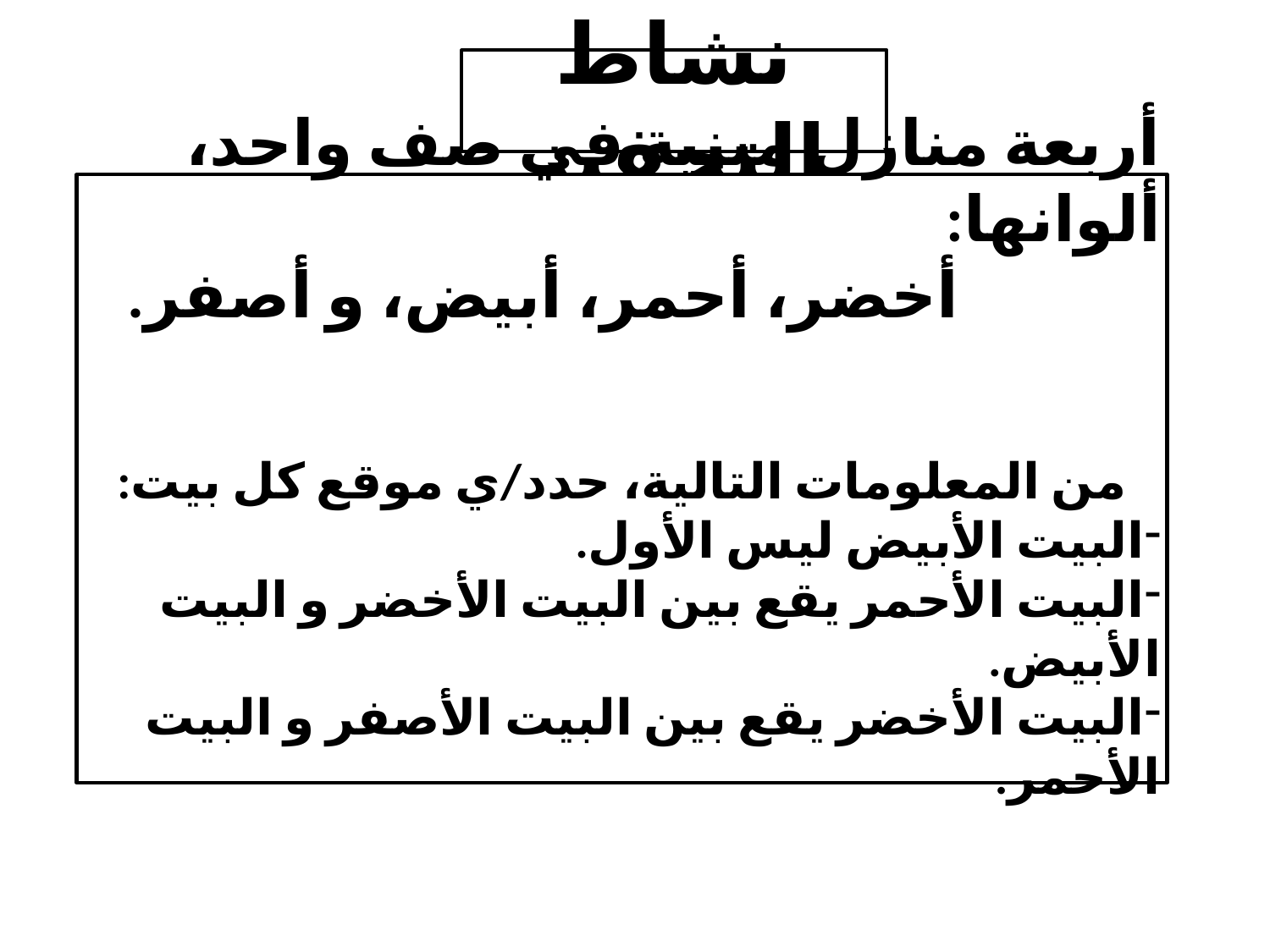

نشاط التحفيز

أربعة منازل مبنية في صف واحد، ألوانها:
              أخضر، أحمر، أبيض، و أصفر.

من المعلومات التالية، حدد/ي موقع كل بيت:
البيت الأبيض ليس الأول.
البيت الأحمر يقع بين البيت الأخضر و البيت الأبيض.
البيت الأخضر يقع بين البيت الأصفر و البيت الأحمر.